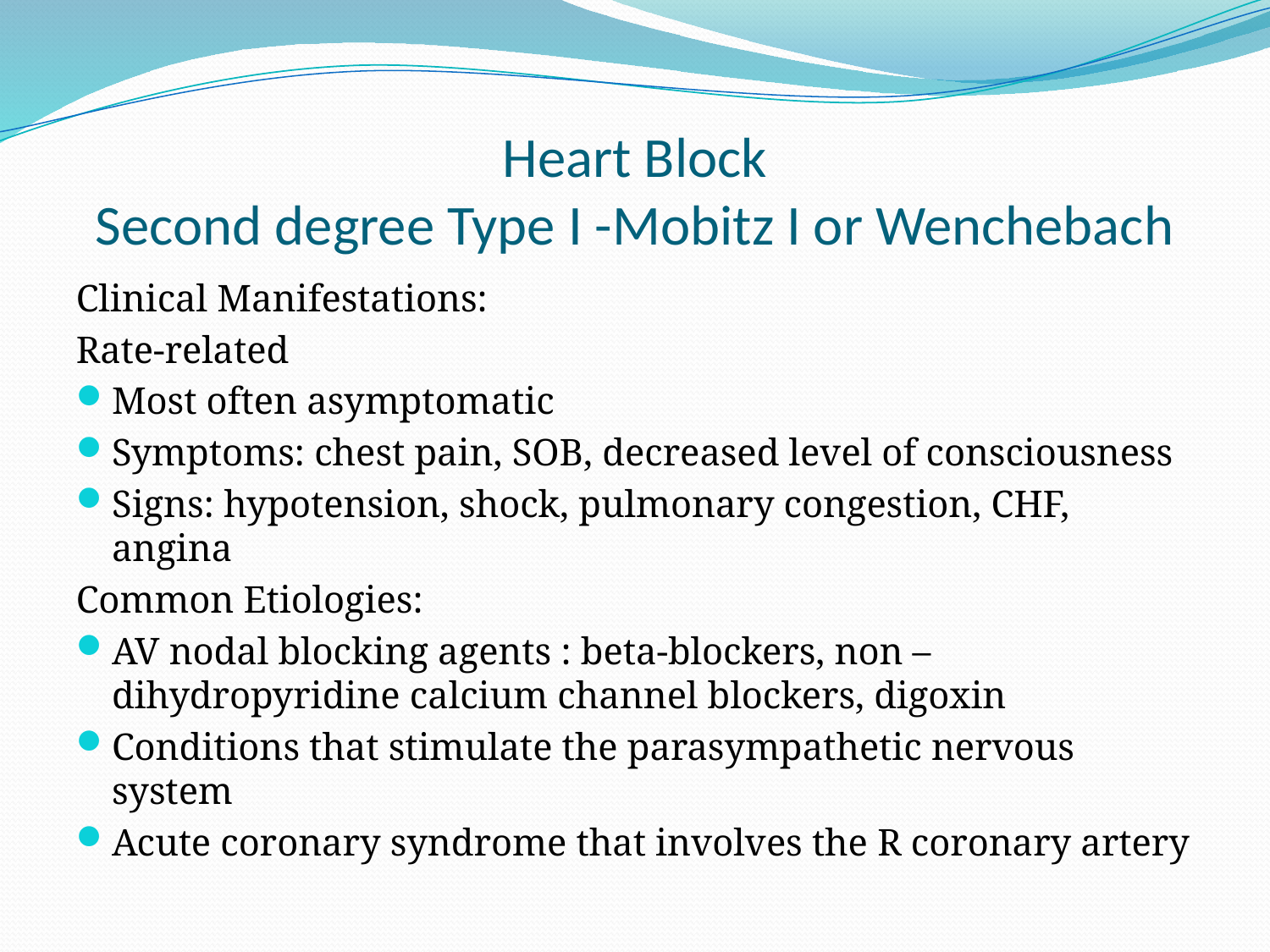

# Heart Block Second degree Type I -Mobitz I or Wenchebach
Clinical Manifestations:
Rate-related
Most often asymptomatic
Symptoms: chest pain, SOB, decreased level of consciousness
Signs: hypotension, shock, pulmonary congestion, CHF, angina
Common Etiologies:
AV nodal blocking agents : beta-blockers, non – dihydropyridine calcium channel blockers, digoxin
Conditions that stimulate the parasympathetic nervous system
Acute coronary syndrome that involves the R coronary artery